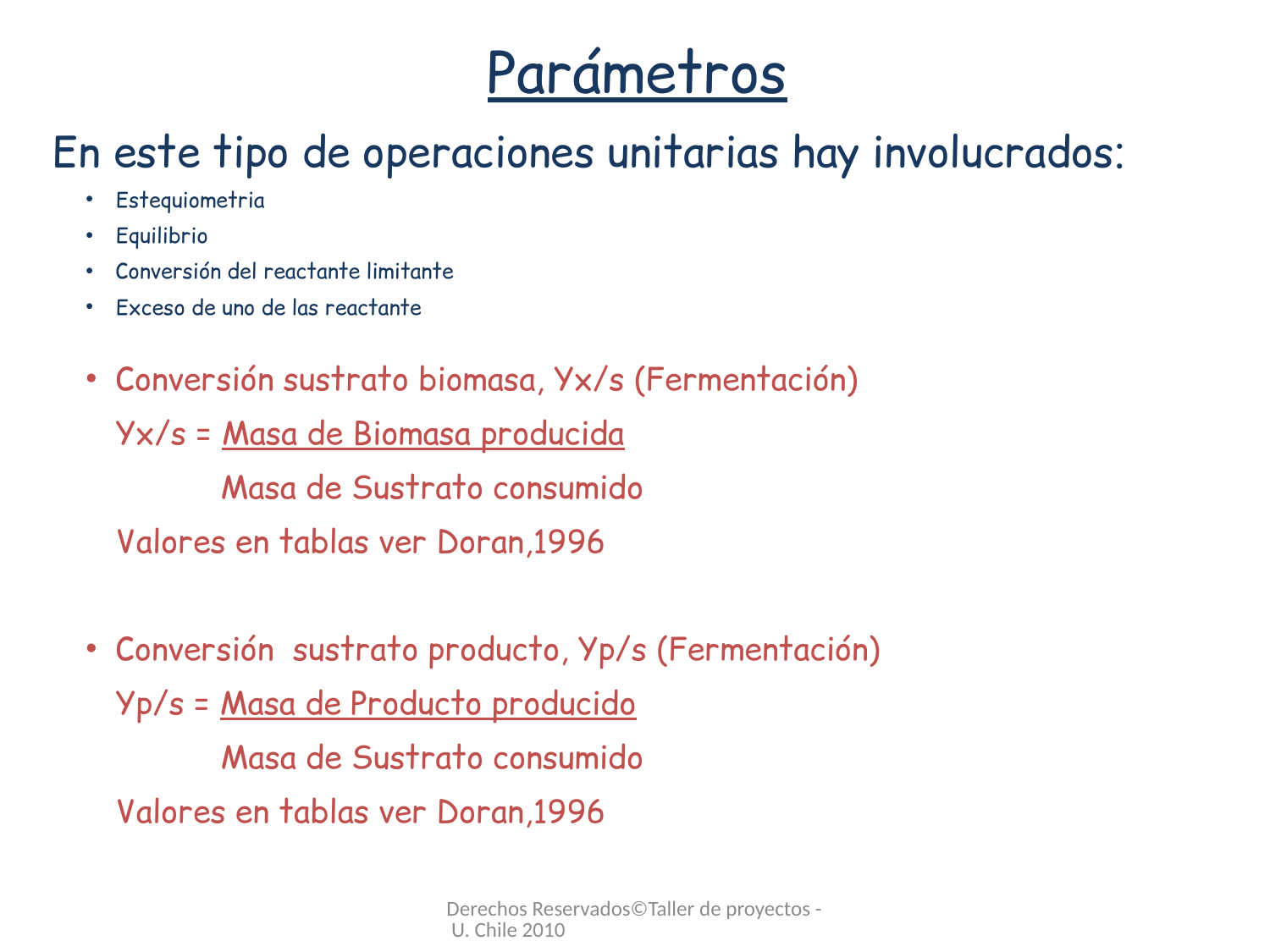

Parámetros
En este tipo de operaciones unitarias hay involucrados:
Estequiometria
Equilibrio
Conversión del reactante limitante
Exceso de uno de las reactante

Conversión sustrato biomasa, Yx/s (Fermentación)
Yx/s = Masa de Biomasa producida
           Masa de Sustrato consumido
Valores en tablas ver Doran,1996

Conversión  sustrato producto, Yp/s (Fermentación)
Yp/s = Masa de Producto producido
           Masa de Sustrato consumido
Valores en tablas ver Doran,1996

Derechos Reservados©Taller de proyectos - U. Chile 2010